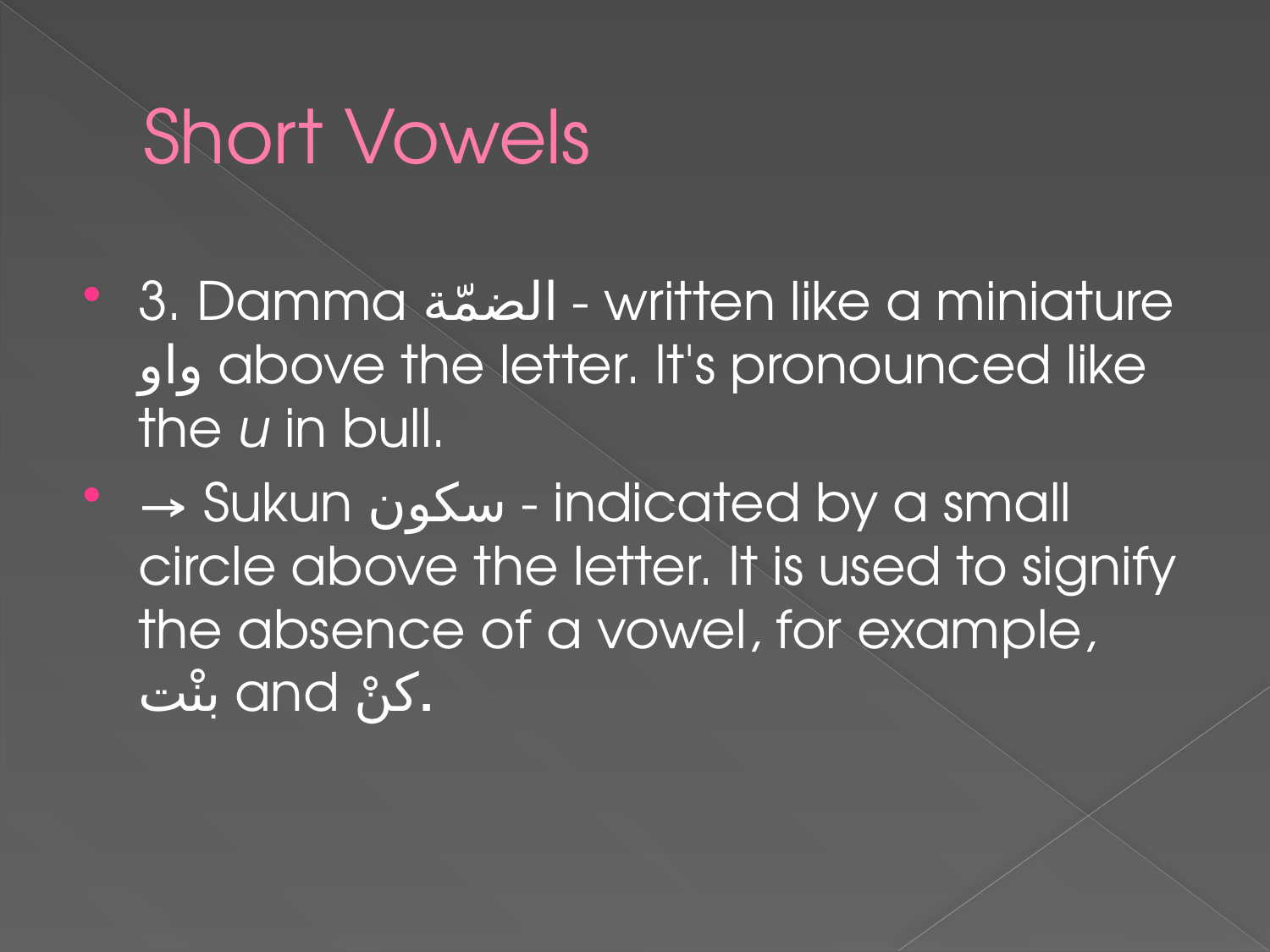

# Short Vowels
3. Damma الضمّة - written like a miniature واو above the letter. It's pronounced like the u in bull.
→ Sukun سكون - indicated by a small circle above the letter. It is used to signify the absence of a vowel, for example, بنْت and كنْ.